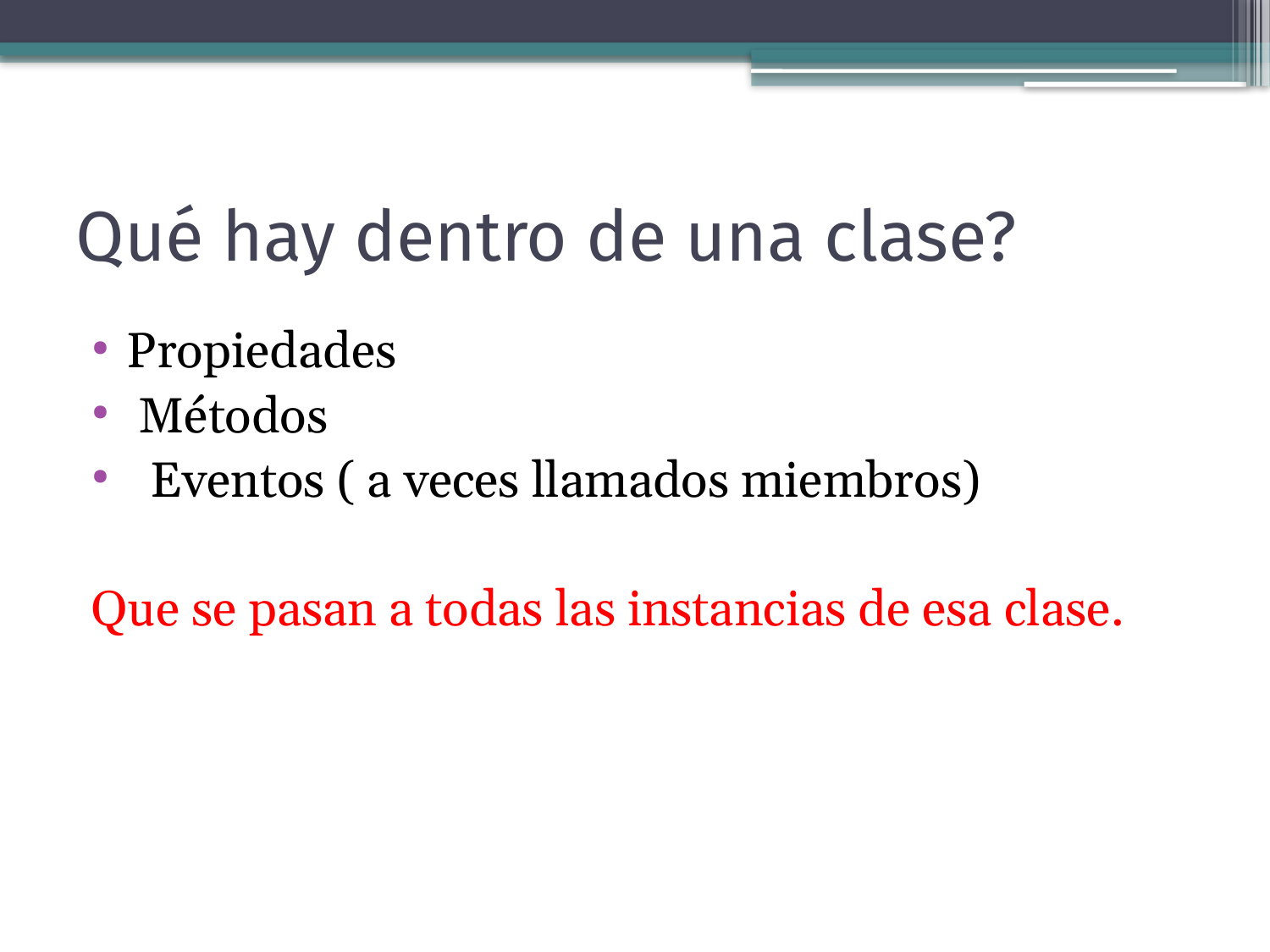

# Qué hay dentro de una clase?
Propiedades
 Métodos
  Eventos ( a veces llamados miembros)

Que se pasan a todas las instancias de esa clase.